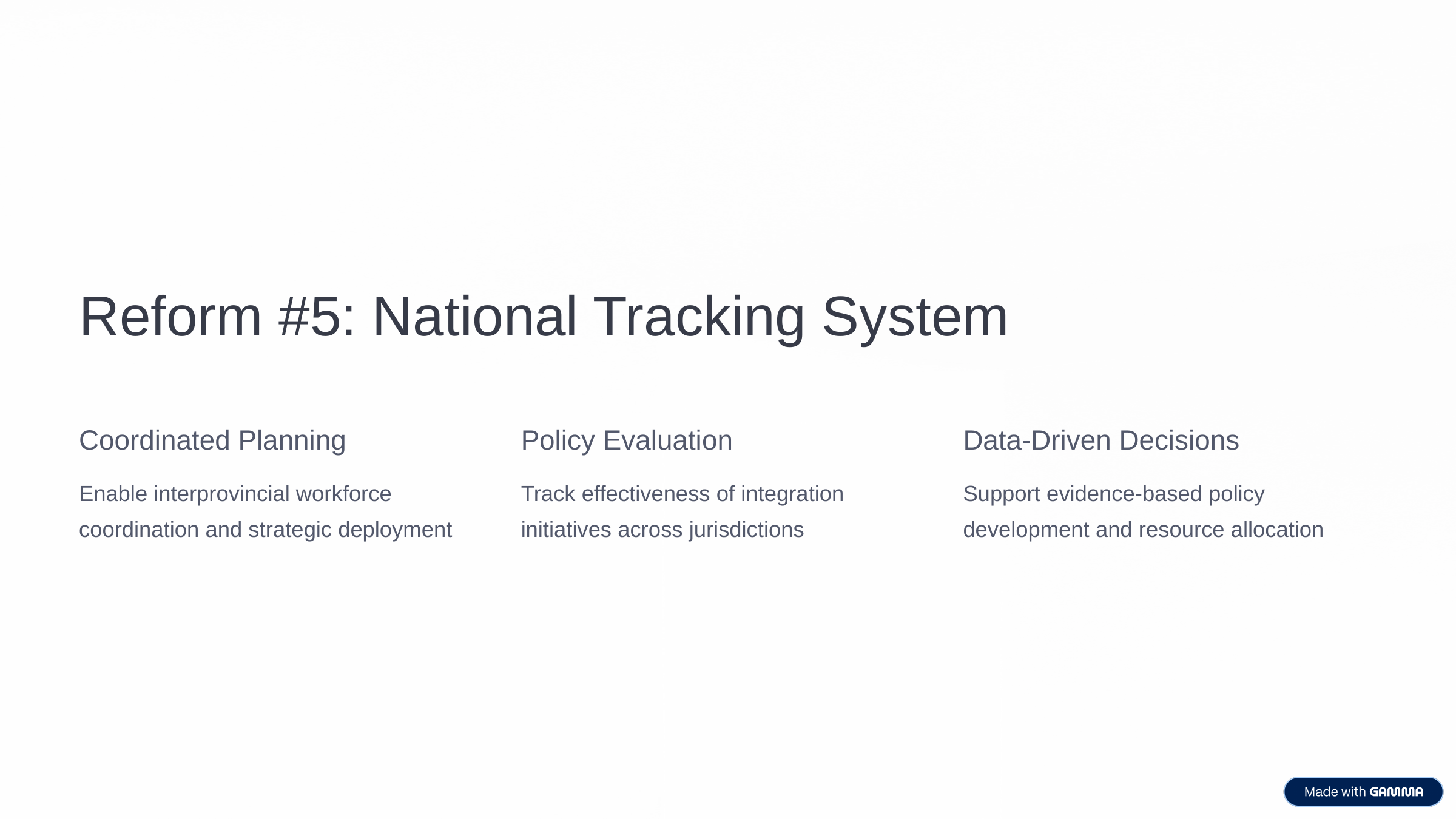

Reform #5: National Tracking System
Coordinated Planning
Policy Evaluation
Data-Driven Decisions
Enable interprovincial workforce coordination and strategic deployment
Track effectiveness of integration initiatives across jurisdictions
Support evidence-based policy development and resource allocation